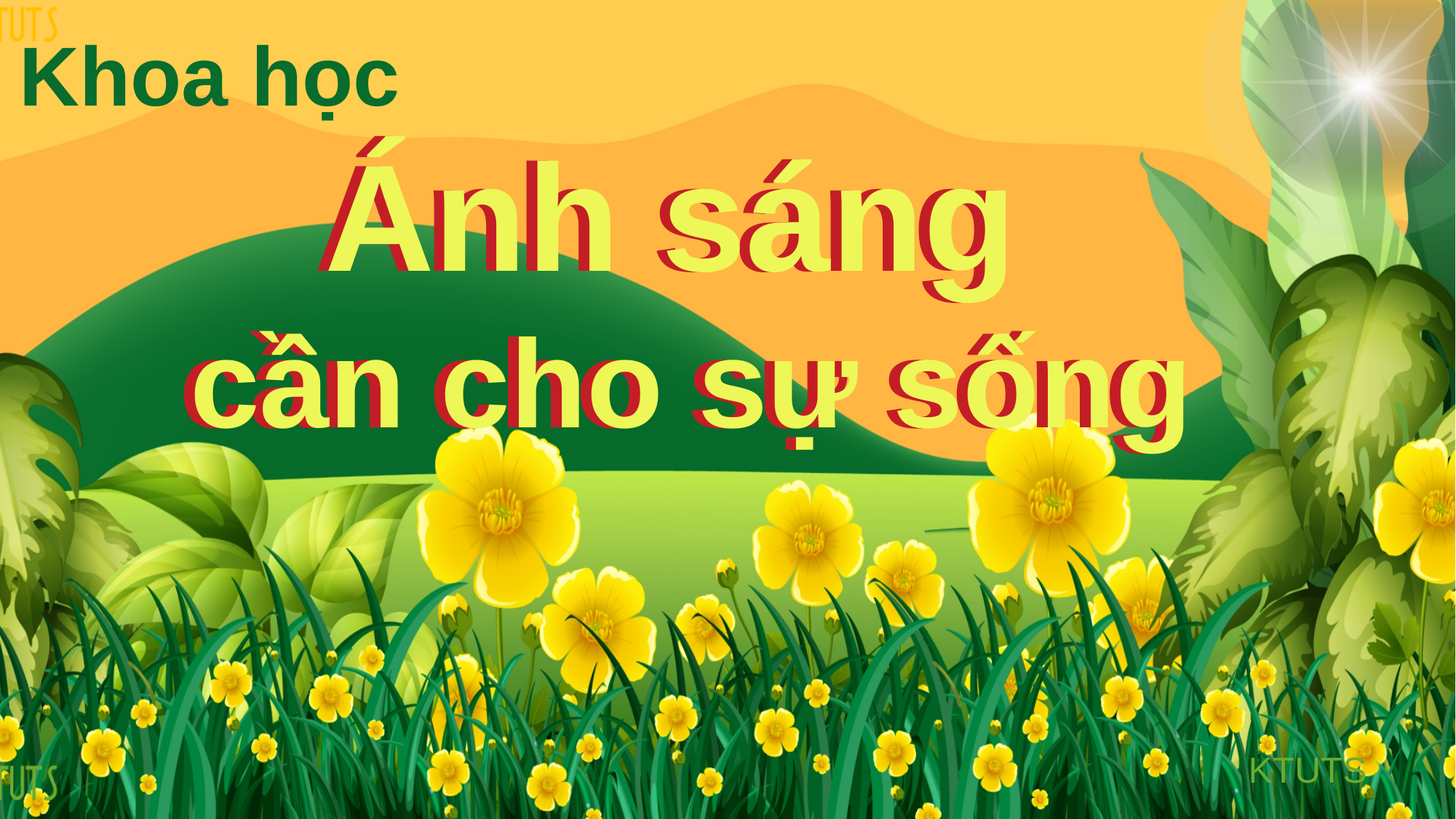

Khoa học
Ánh sáng
cần cho sự sống
Ánh sáng
cần cho sự sống
KTUTS